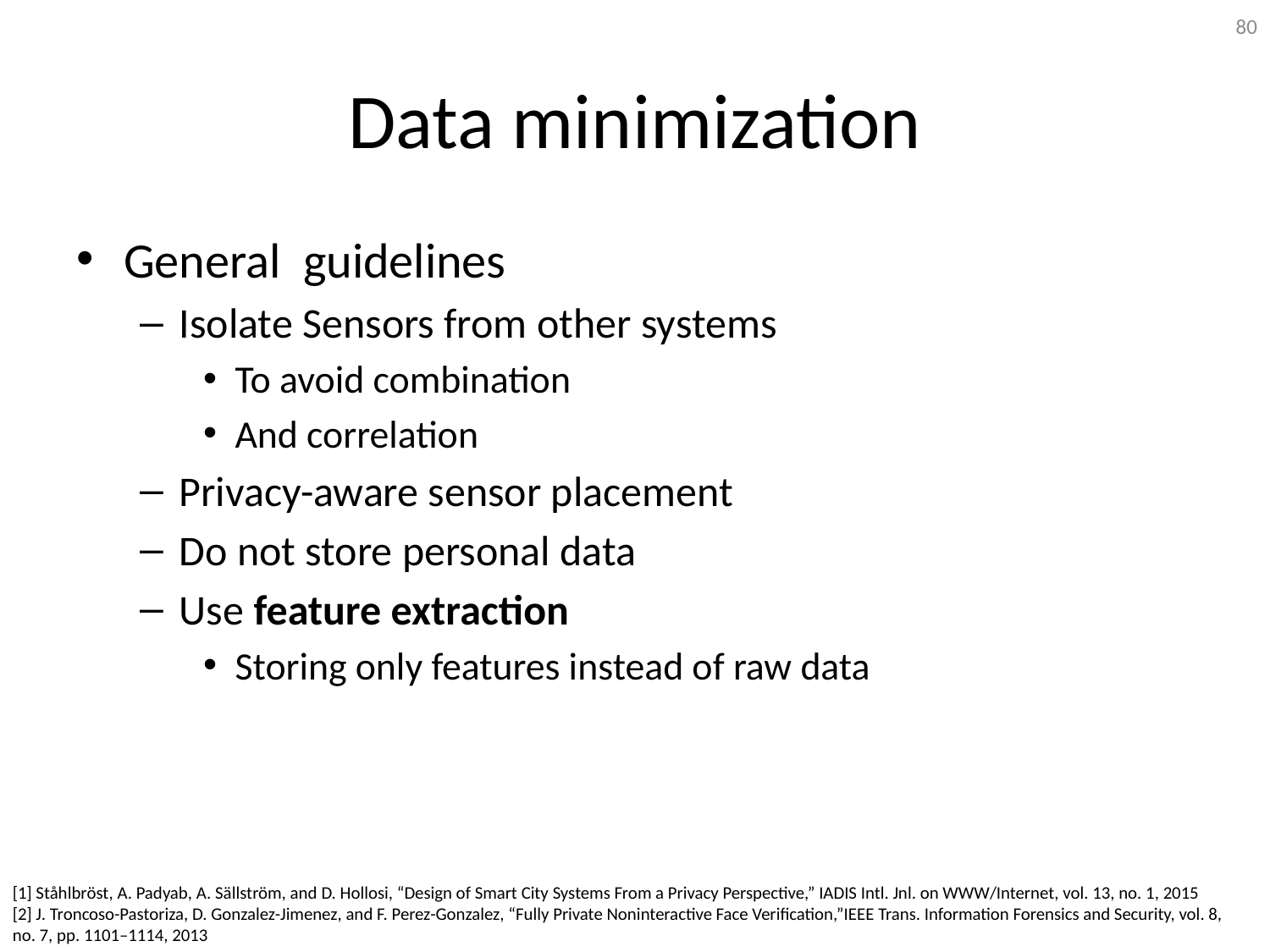

80
# Data minimization
General  guidelines
Isolate Sensors from other systems
To avoid combination
And correlation
Privacy-aware sensor placement
Do not store personal data
Use feature extraction
Storing only features instead of raw data
[1] Ståhlbröst, A. Padyab, A. Sällström, and D. Hollosi, “Design of Smart City Systems From a Privacy Perspective,” IADIS Intl. Jnl. on WWW/Internet, vol. 13, no. 1, 2015
[2] J. Troncoso-Pastoriza, D. Gonzalez-Jimenez, and F. Perez-Gonzalez, “Fully Private Noninteractive Face Verification,”IEEE Trans. Information Forensics and Security, vol. 8,
no. 7, pp. 1101–1114, 2013